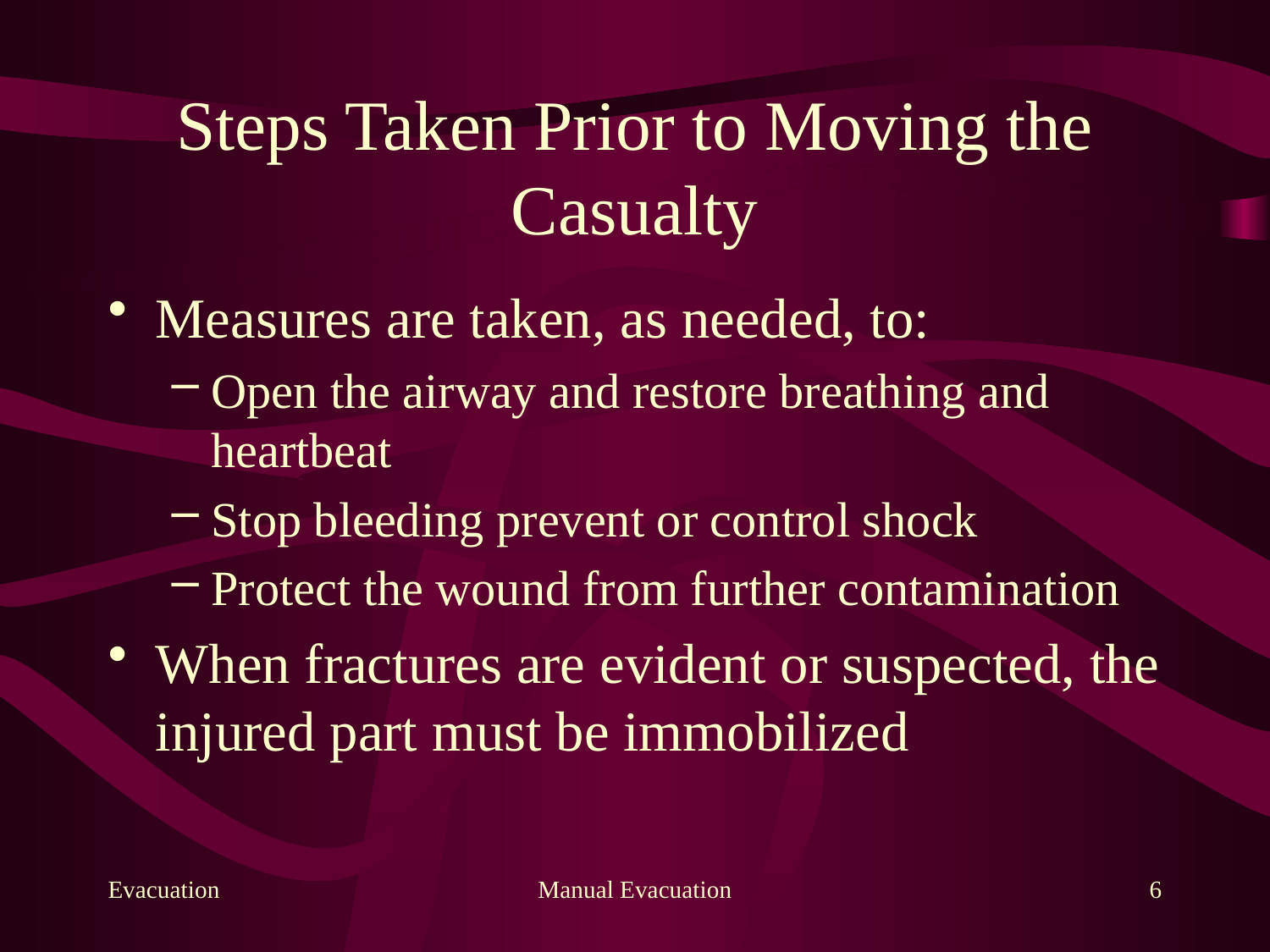

# Steps Taken Prior to Moving the Casualty
Measures are taken, as needed, to:
Open the airway and restore breathing and heartbeat
Stop bleeding prevent or control shock
Protect the wound from further contamination
When fractures are evident or suspected, the injured part must be immobilized
Evacuation
Manual Evacuation
6